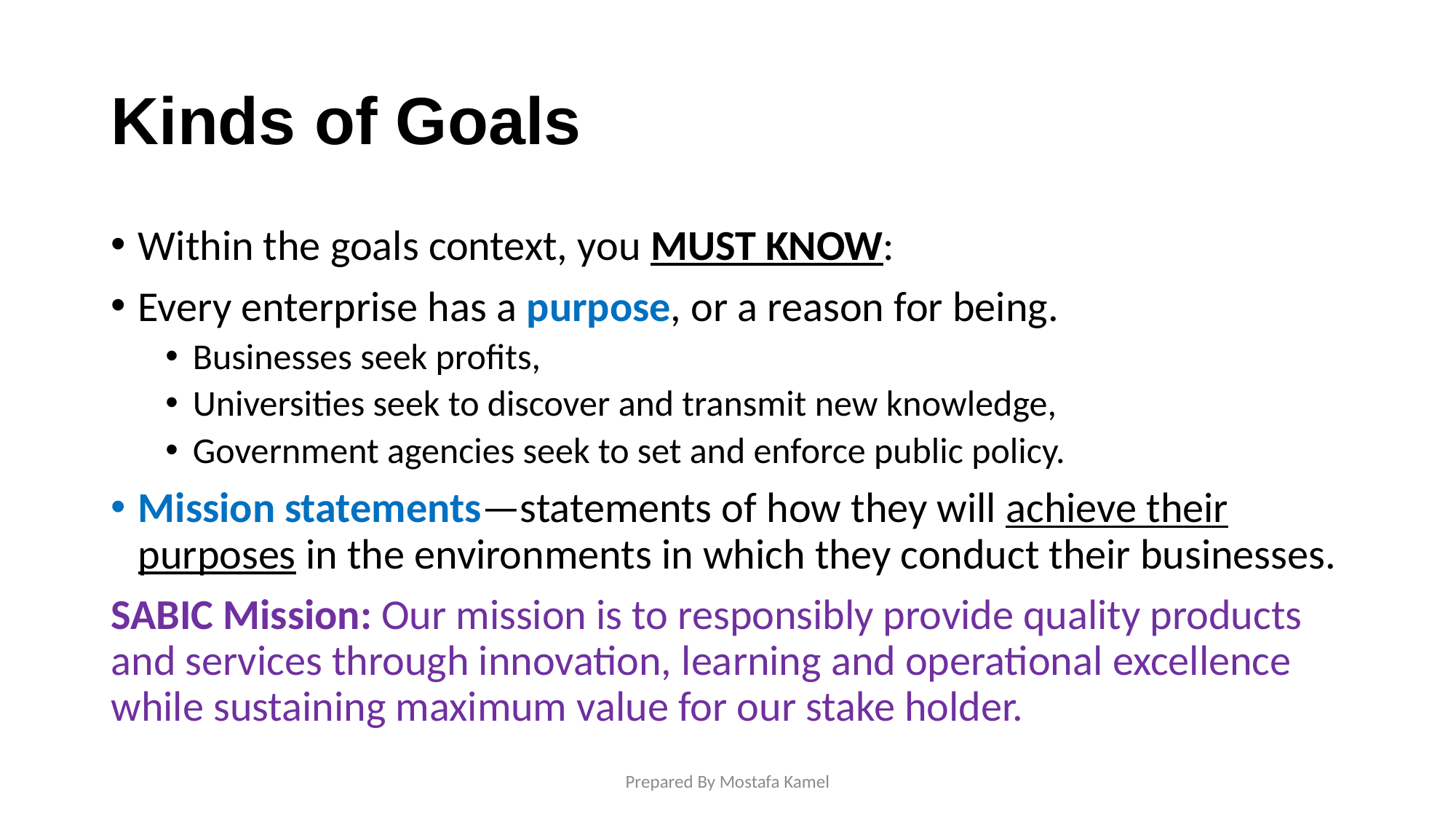

# Kinds of Goals
Within the goals context, you MUST KNOW:
Every enterprise has a purpose, or a reason for being.
Businesses seek profits,
Universities seek to discover and transmit new knowledge,
Government agencies seek to set and enforce public policy.
Mission statements—statements of how they will achieve their purposes in the environments in which they conduct their businesses.
SABIC Mission: Our mission is to responsibly provide quality products and services through innovation, learning and operational excellence while sustaining maximum value for our stake holder.

Prepared By Mostafa Kamel